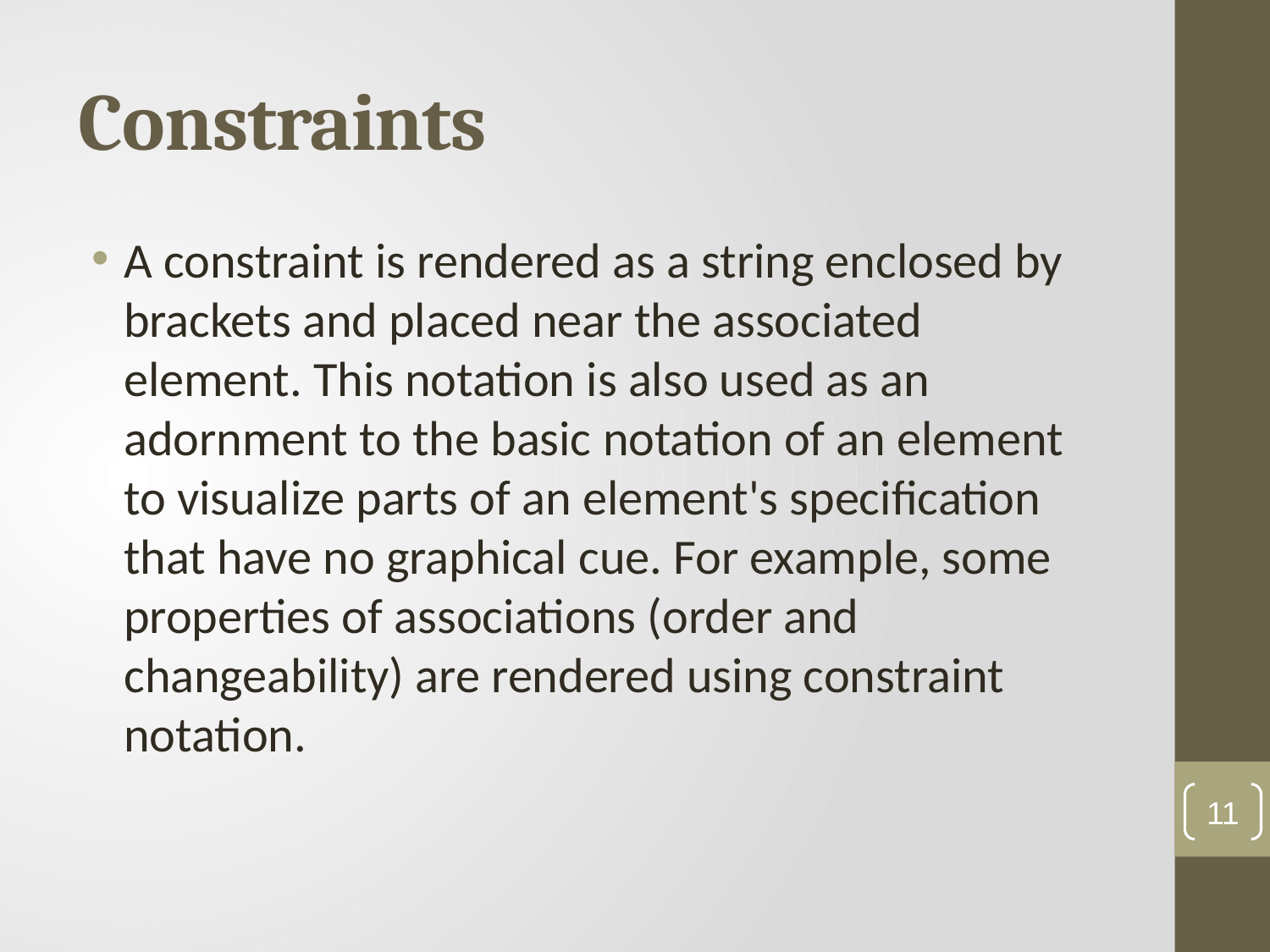

# Constraints
A constraint is rendered as a string enclosed by brackets and placed near the associated element. This notation is also used as an adornment to the basic notation of an element to visualize parts of an element's specification that have no graphical cue. For example, some properties of associations (order and changeability) are rendered using constraint notation.
11